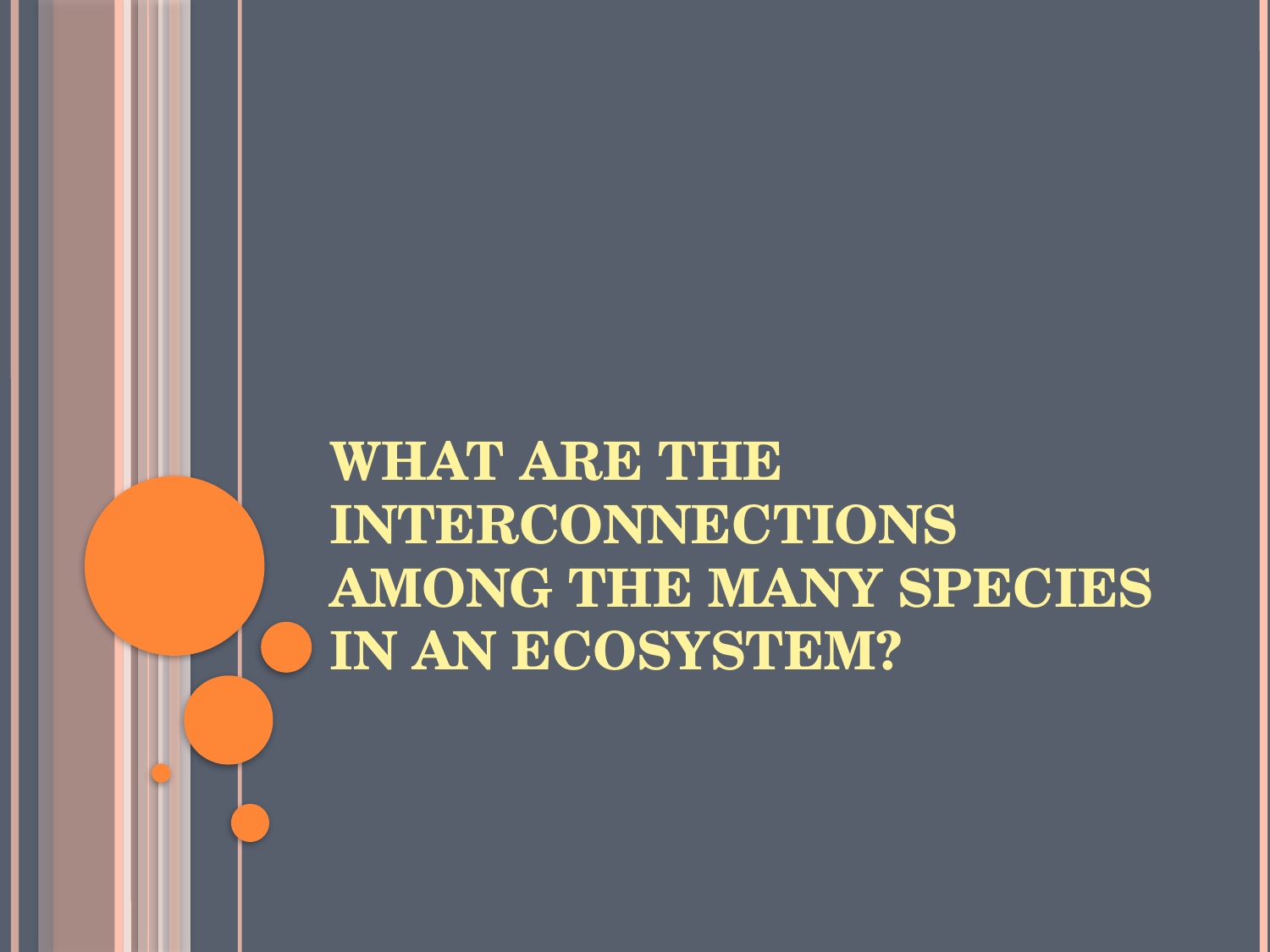

# What are the interconnections among the many species in an ecosystem?